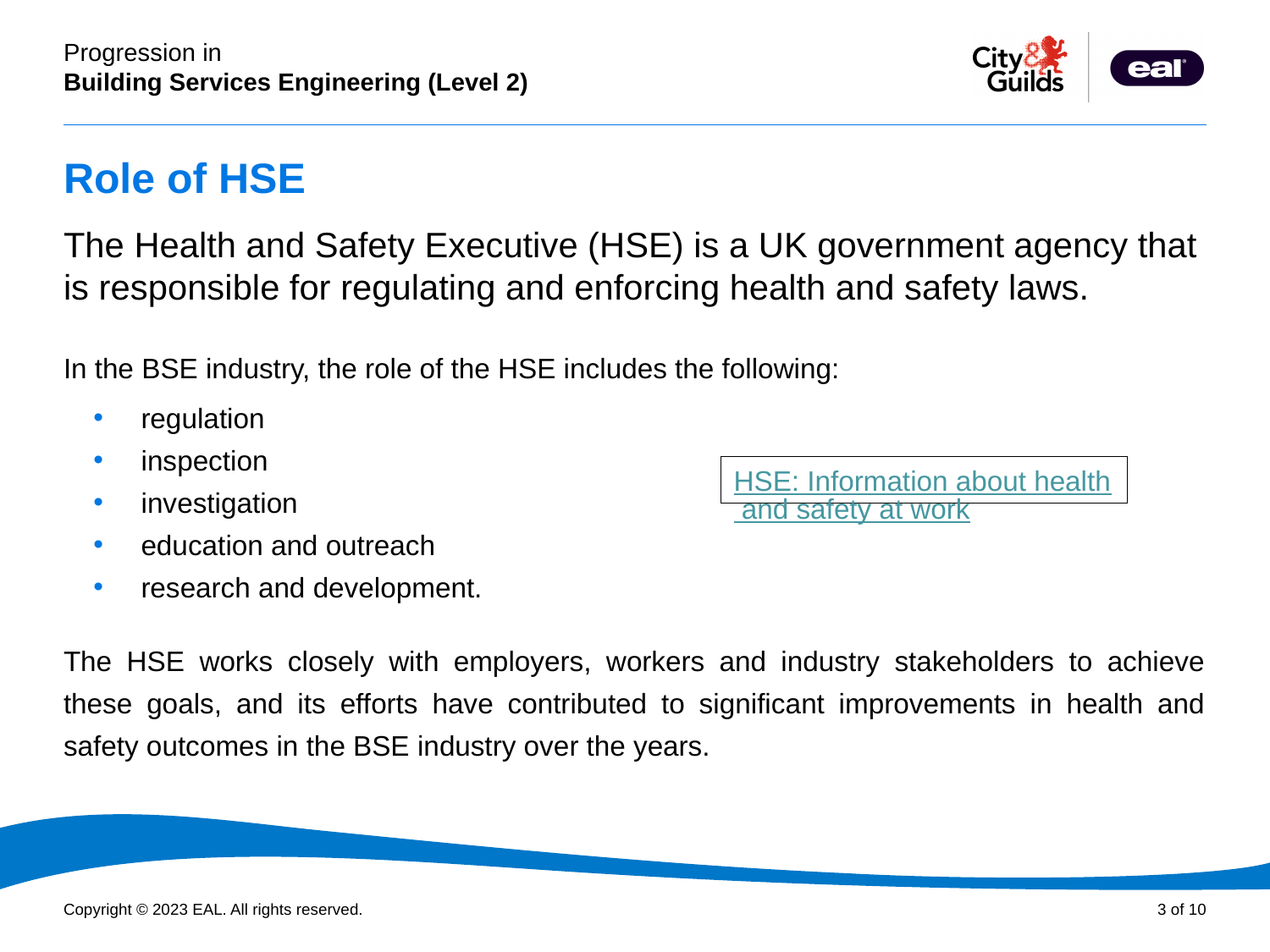

# Role of HSE
The Health and Safety Executive (HSE) is a UK government agency that is responsible for regulating and enforcing health and safety laws.
In the BSE industry, the role of the HSE includes the following:
regulation
inspection
investigation
education and outreach
research and development.
The HSE works closely with employers, workers and industry stakeholders to achieve these goals, and its efforts have contributed to significant improvements in health and safety outcomes in the BSE industry over the years.
HSE: Information about health and safety at work